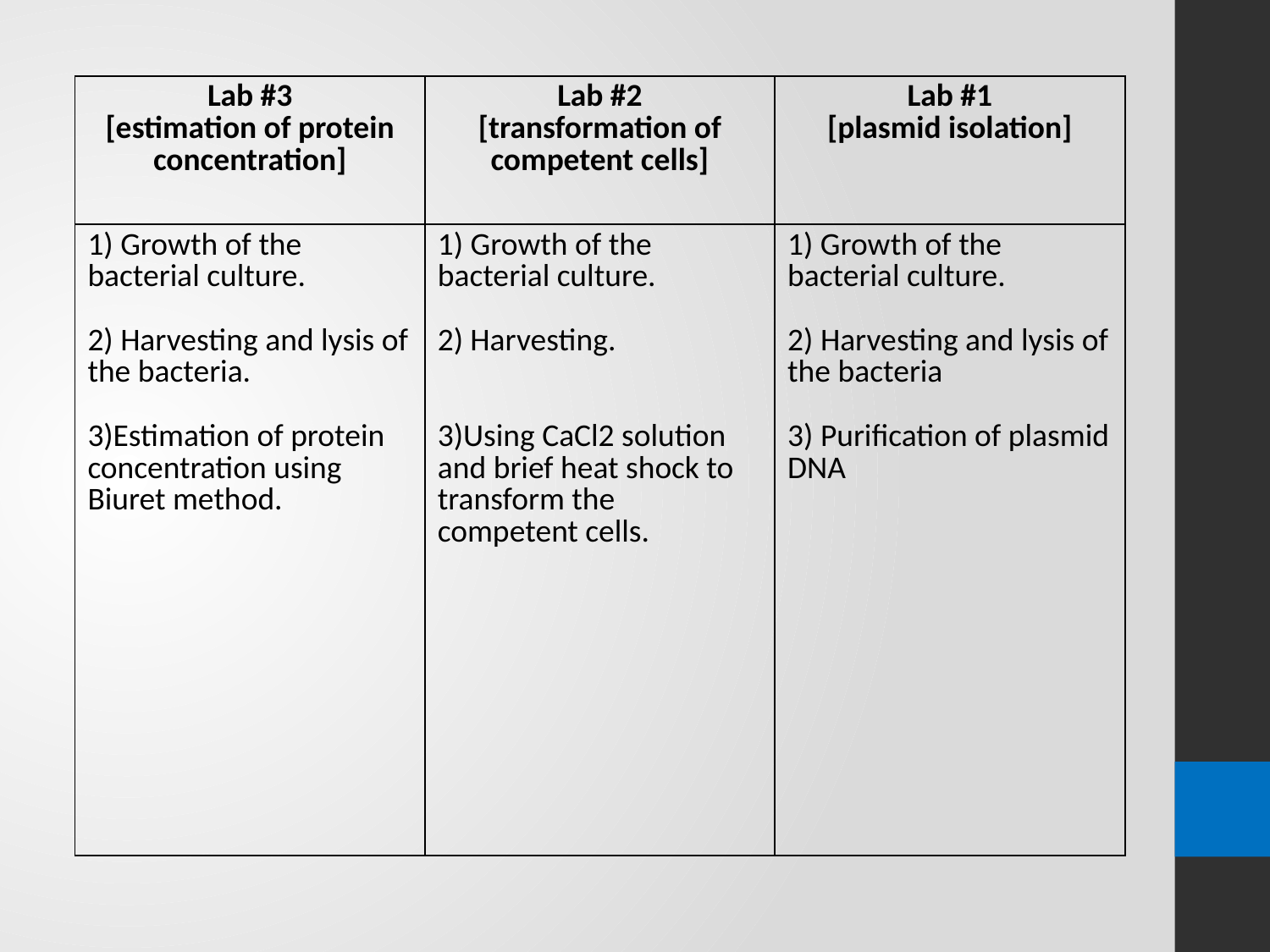

| Lab #3 [estimation of protein concentration] | Lab #2 [transformation of competent cells] | Lab #1 [plasmid isolation] |
| --- | --- | --- |
| 1) Growth of the bacterial culture. 2) Harvesting and lysis of the bacteria. 3)Estimation of protein concentration using Biuret method. | 1) Growth of the bacterial culture. 2) Harvesting. 3)Using CaCl2 solution and brief heat shock to transform the competent cells. | 1) Growth of the bacterial culture. 2) Harvesting and lysis of the bacteria 3) Purification of plasmid DNA |